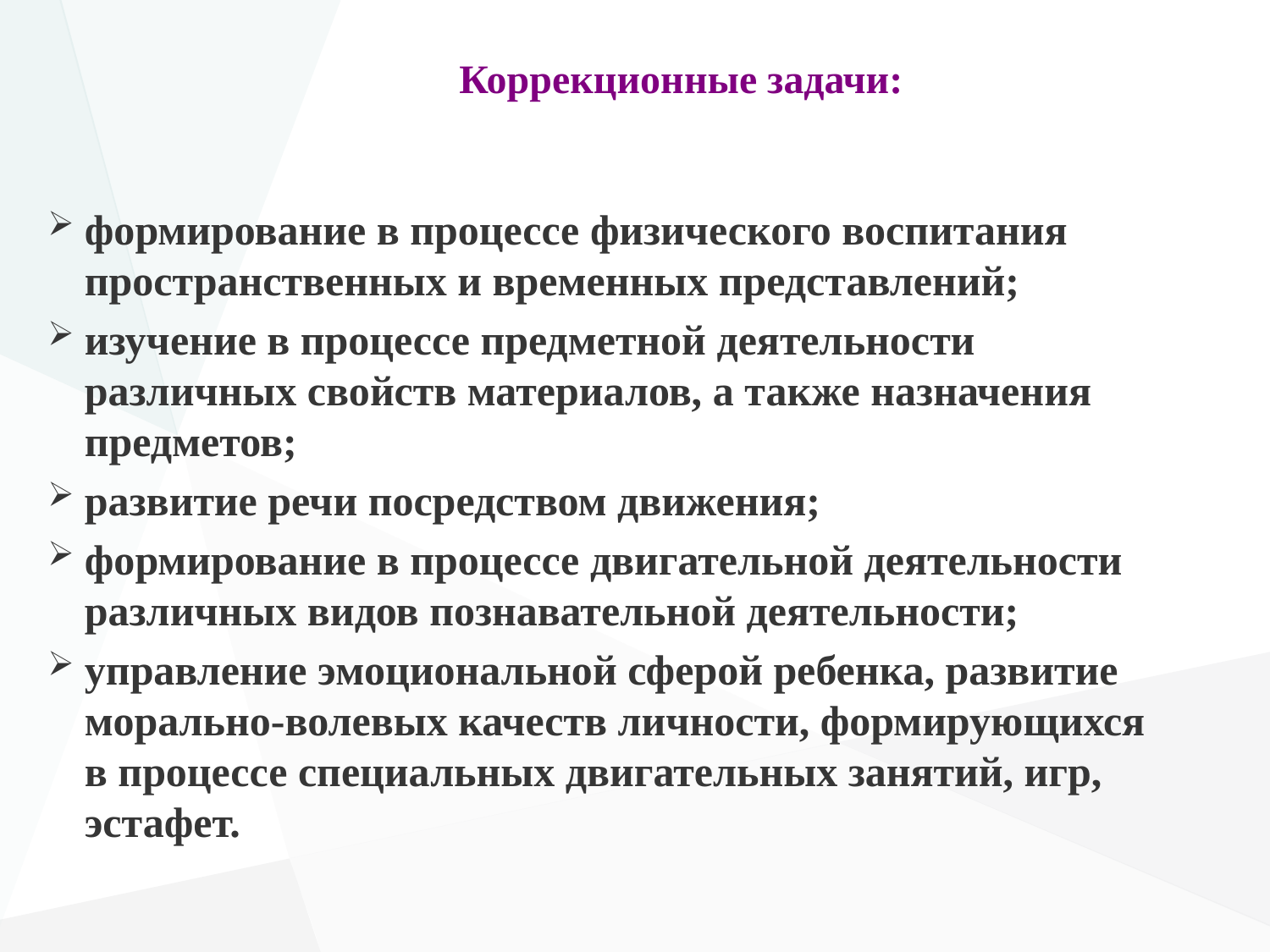

# Коррекционные задачи:
формирование в процессе физического воспитания пространственных и временных представлений;
изучение в процессе предметной деятельности различных свойств материалов, а также назначения предметов;
развитие речи посредством движения;
формирование в процессе двигательной деятельности различных видов познавательной деятельности;
управление эмоциональной сферой ребенка, развитие морально-волевых качеств личности, формирующихся в процессе специальных двигательных занятий, игр, эстафет.